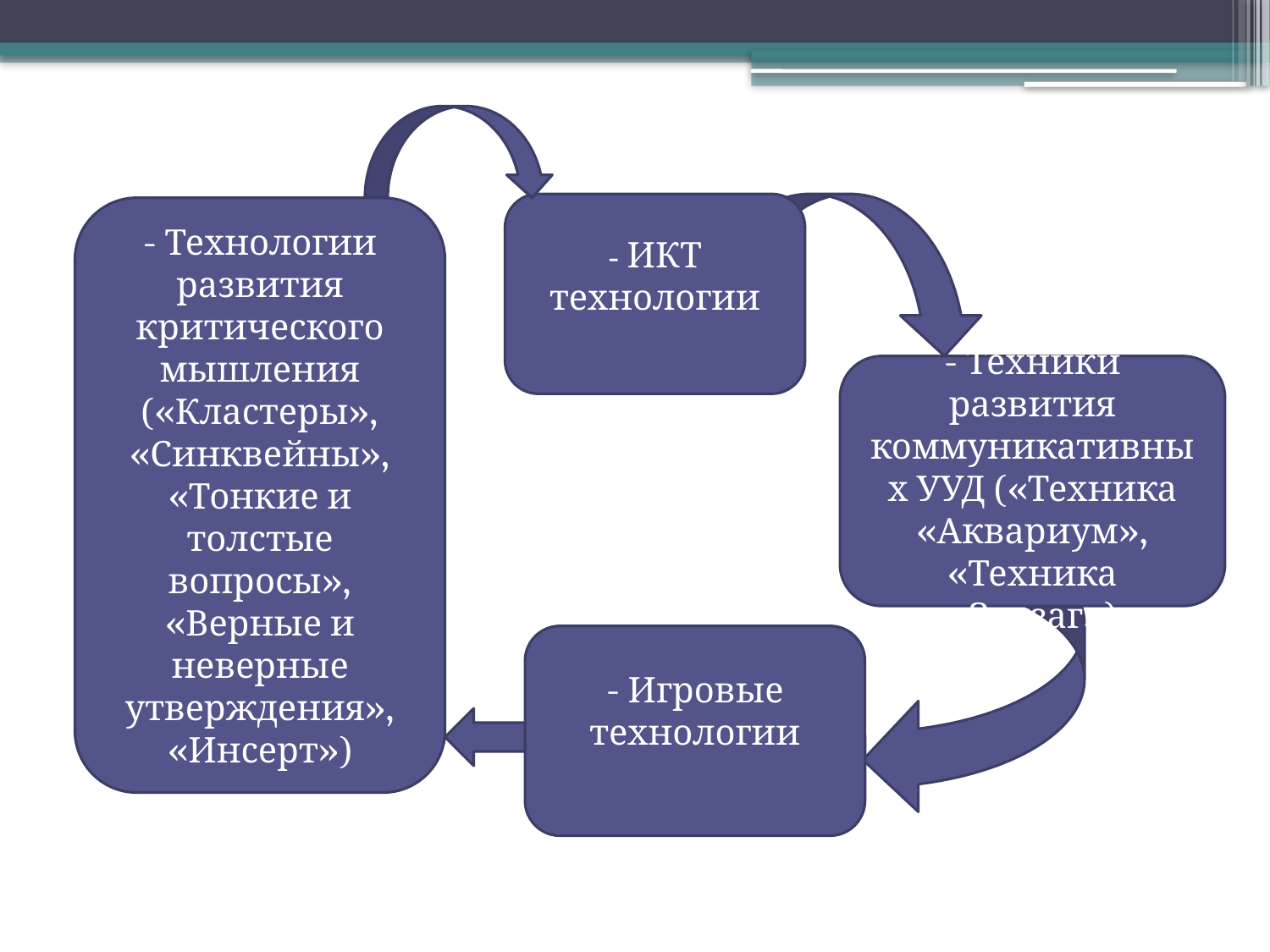

#
- ИКТ технологии

- Технологии развития критического мышления («Кластеры», «Синквейны», «Тонкие и толстые вопросы», «Верные и неверные утверждения», «Инсерт»)

- Техники развития коммуникативных УУД («Техника «Аквариум», «Техника «Зигзаг»)

- Игровые технологии